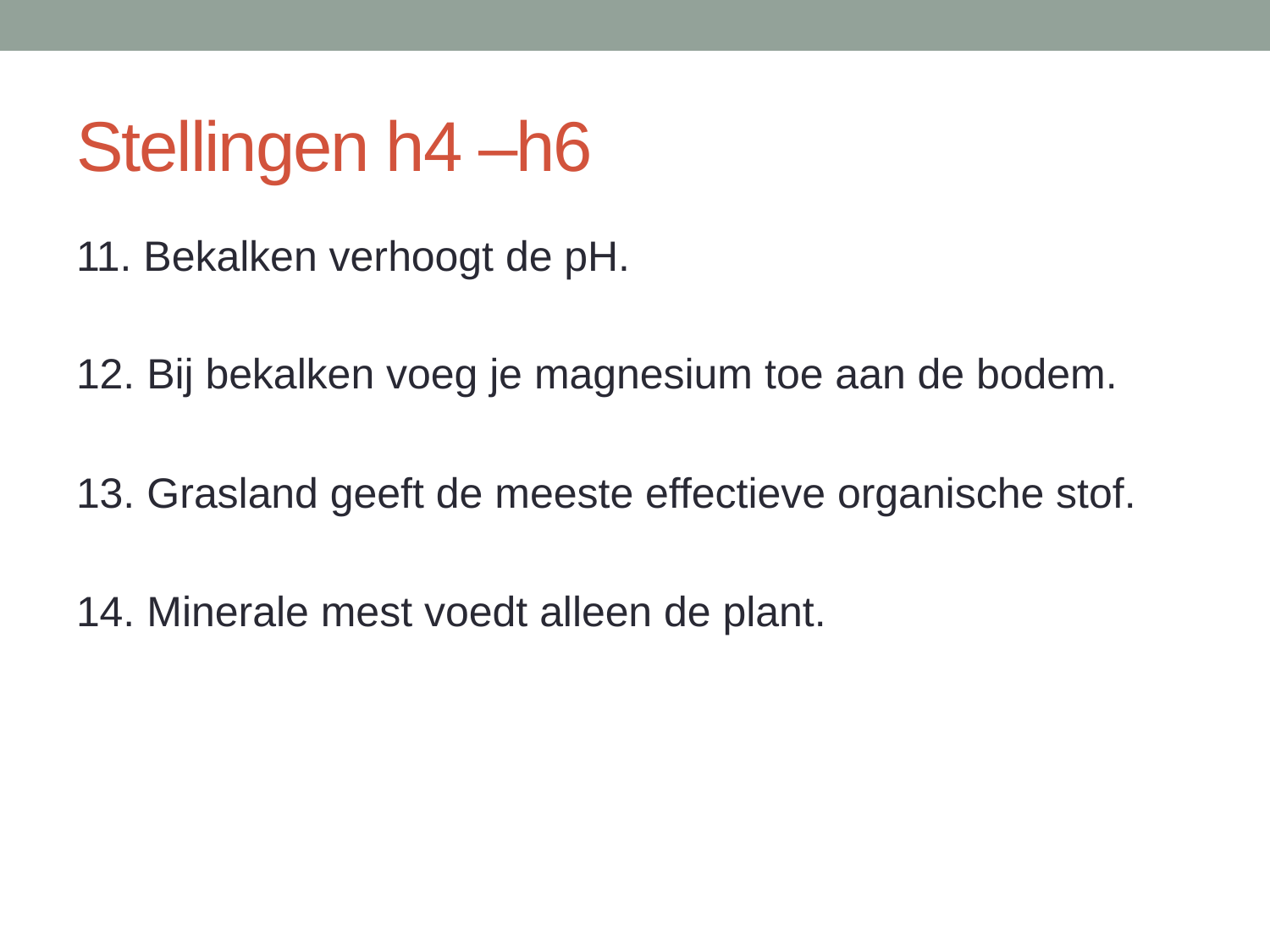

# Stellingen h4 –h6
11. Bekalken verhoogt de pH.

12. Bij bekalken voeg je magnesium toe aan de bodem.

13. Grasland geeft de meeste effectieve organische stof.

14. Minerale mest voedt alleen de plant.